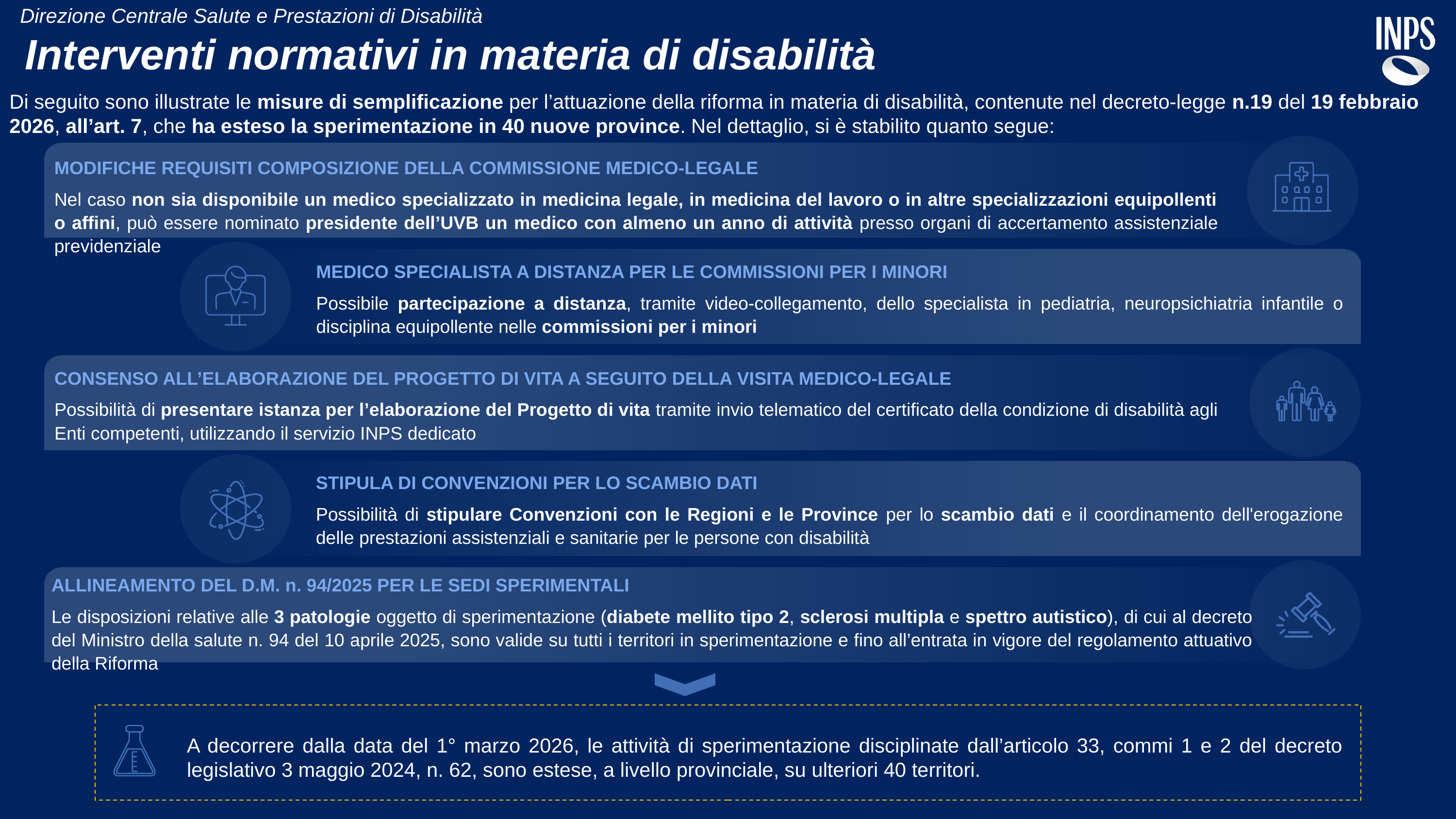

Direzione Centrale Salute e Prestazioni di Disabilità
Interventi normativi in materia di disabilità
Di seguito sono illustrate le misure di semplificazione per l’attuazione della riforma in materia di disabilità, contenute nel decreto-legge n.19 del 19 febbraio 2026, all’art. 7, che ha esteso la sperimentazione in 40 nuove province. Nel dettaglio, si è stabilito quanto segue:

MODIFICHE REQUISITI COMPOSIZIONE DELLA COMMISSIONE MEDICO-LEGALE
Nel caso non sia disponibile un medico specializzato in medicina legale, in medicina del lavoro o in altre specializzazioni equipollenti o affini, può essere nominato presidente dell’UVB un medico con almeno un anno di attività presso organi di accertamento assistenziale previdenziale

MEDICO SPECIALISTA A DISTANZA PER LE COMMISSIONI PER I MINORI
Possibile partecipazione a distanza, tramite video-collegamento, dello specialista in pediatria, neuropsichiatria infantile o disciplina equipollente nelle commissioni per i minori

CONSENSO ALL’ELABORAZIONE DEL PROGETTO DI VITA A SEGUITO DELLA VISITA MEDICO-LEGALE
Possibilità di presentare istanza per l’elaborazione del Progetto di vita tramite invio telematico del certificato della condizione di disabilità agli Enti competenti, utilizzando il servizio INPS dedicato

STIPULA DI CONVENZIONI PER LO SCAMBIO DATI
Possibilità di stipulare Convenzioni con le Regioni e le Province per lo scambio dati e il coordinamento dell'erogazione delle prestazioni assistenziali e sanitarie per le persone con disabilità

ALLINEAMENTO DEL D.M. n. 94/2025 PER LE SEDI SPERIMENTALI
Le disposizioni relative alle 3 patologie oggetto di sperimentazione (diabete mellito tipo 2, sclerosi multipla e spettro autistico), di cui al decreto del Ministro della salute n. 94 del 10 aprile 2025, sono valide su tutti i territori in sperimentazione e fino all’entrata in vigore del regolamento attuativo della Riforma

A decorrere dalla data del 1° marzo 2026, le attività di sperimentazione disciplinate dall’articolo 33, commi 1 e 2 del decreto legislativo 3 maggio 2024, n. 62, sono estese, a livello provinciale, su ulteriori 40 territori.